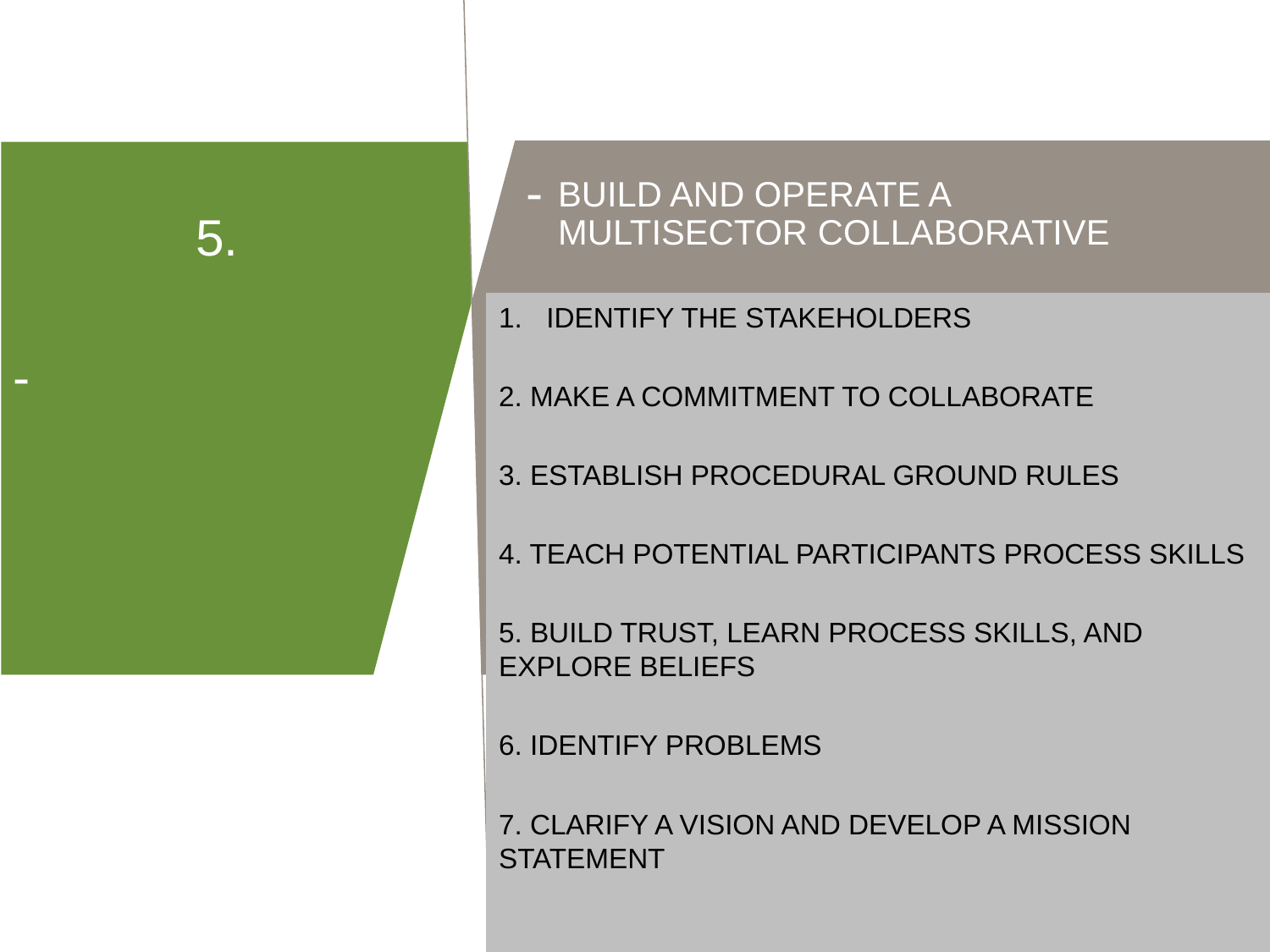

5.
-
BUILD AND OPERATE A MULTISECTOR COLLABORATIVE
IDENTIFY THE STAKEHOLDERS

2. MAKE A COMMITMENT TO COLLABORATE

3. ESTABLISH PROCEDURAL GROUND RULES

4. TEACH POTENTIAL PARTICIPANTS PROCESS SKILLS

5. BUILD TRUST, LEARN PROCESS SKILLS, AND EXPLORE BELIEFS

6. IDENTIFY PROBLEMS

7. CLARIFY A VISION AND DEVELOP A MISSION STATEMENT

-